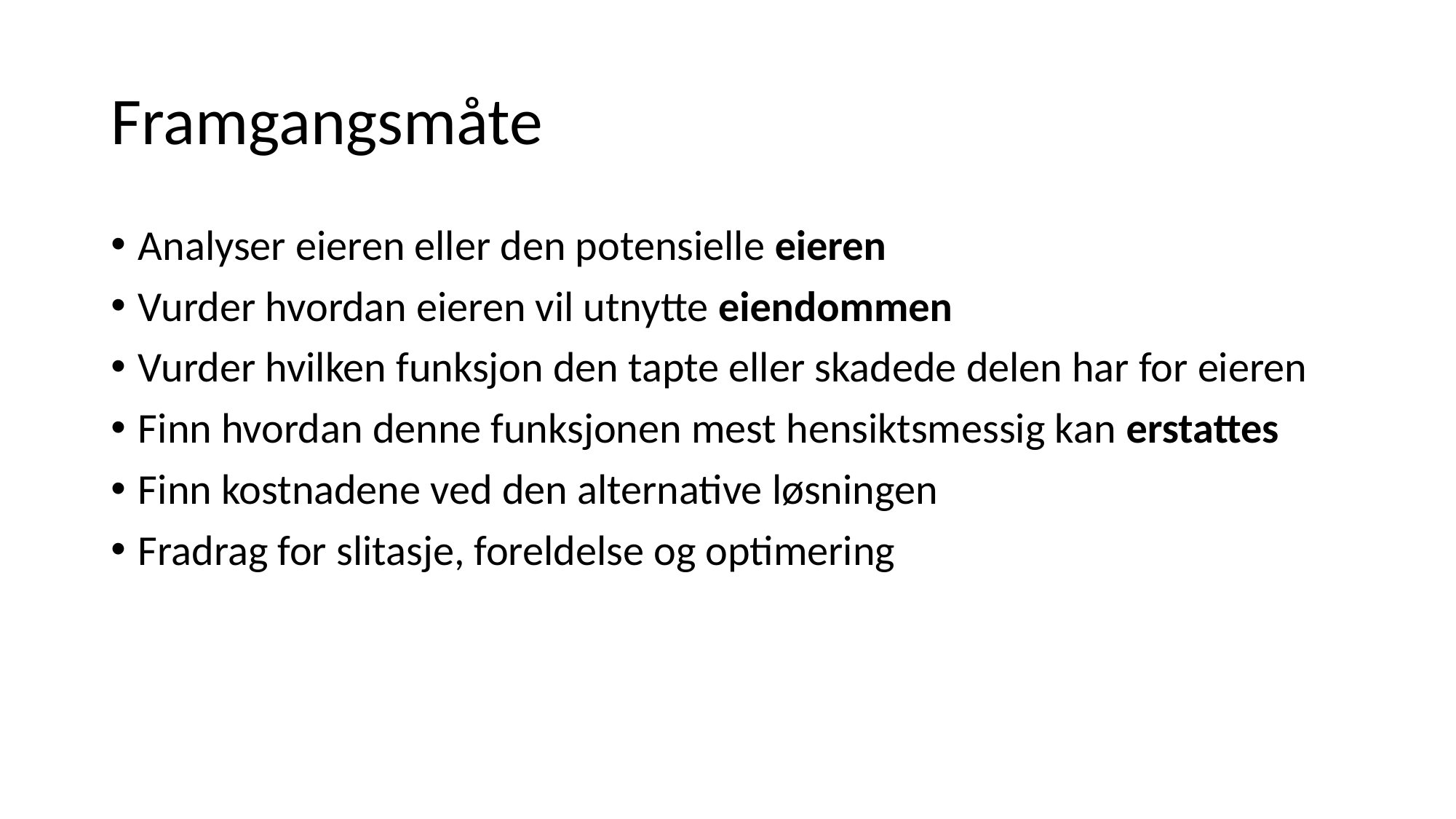

# Framgangsmåte
Analyser eieren eller den potensielle eieren
Vurder hvordan eieren vil utnytte eiendommen
Vurder hvilken funksjon den tapte eller skadede delen har for eieren
Finn hvordan denne funksjonen mest hensiktsmessig kan erstattes
Finn kostnadene ved den alternative løsningen
Fradrag for slitasje, foreldelse og optimering